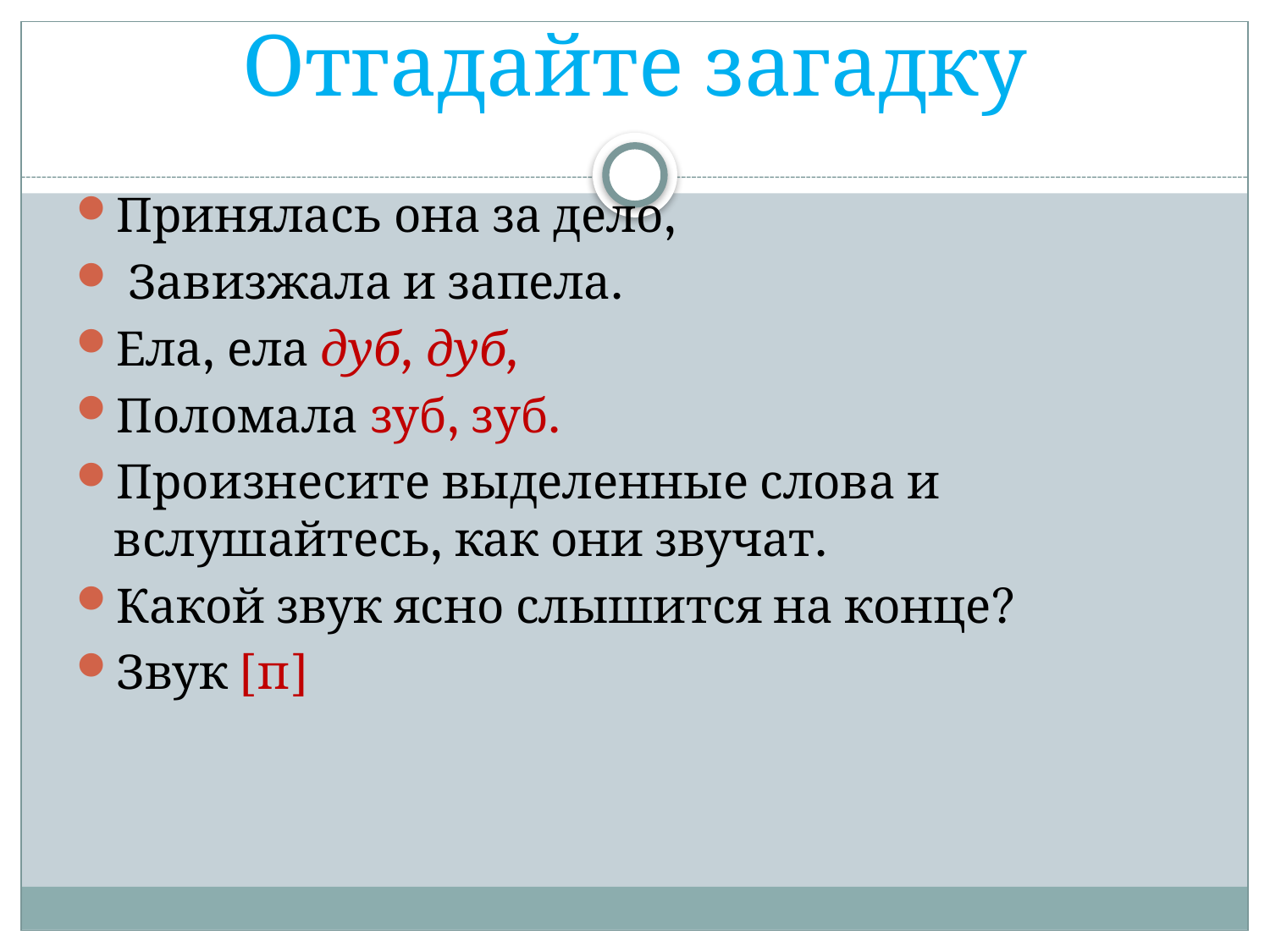

# Отгадайте загадку
Принялась она за дело,
 Завизжала и запела.
Ела, ела дуб, дуб,
Поломала зуб, зуб.
Произнесите выделенные слова и вслушайтесь, как они звучат.
Какой звук ясно слышится на конце?
Звук [п]